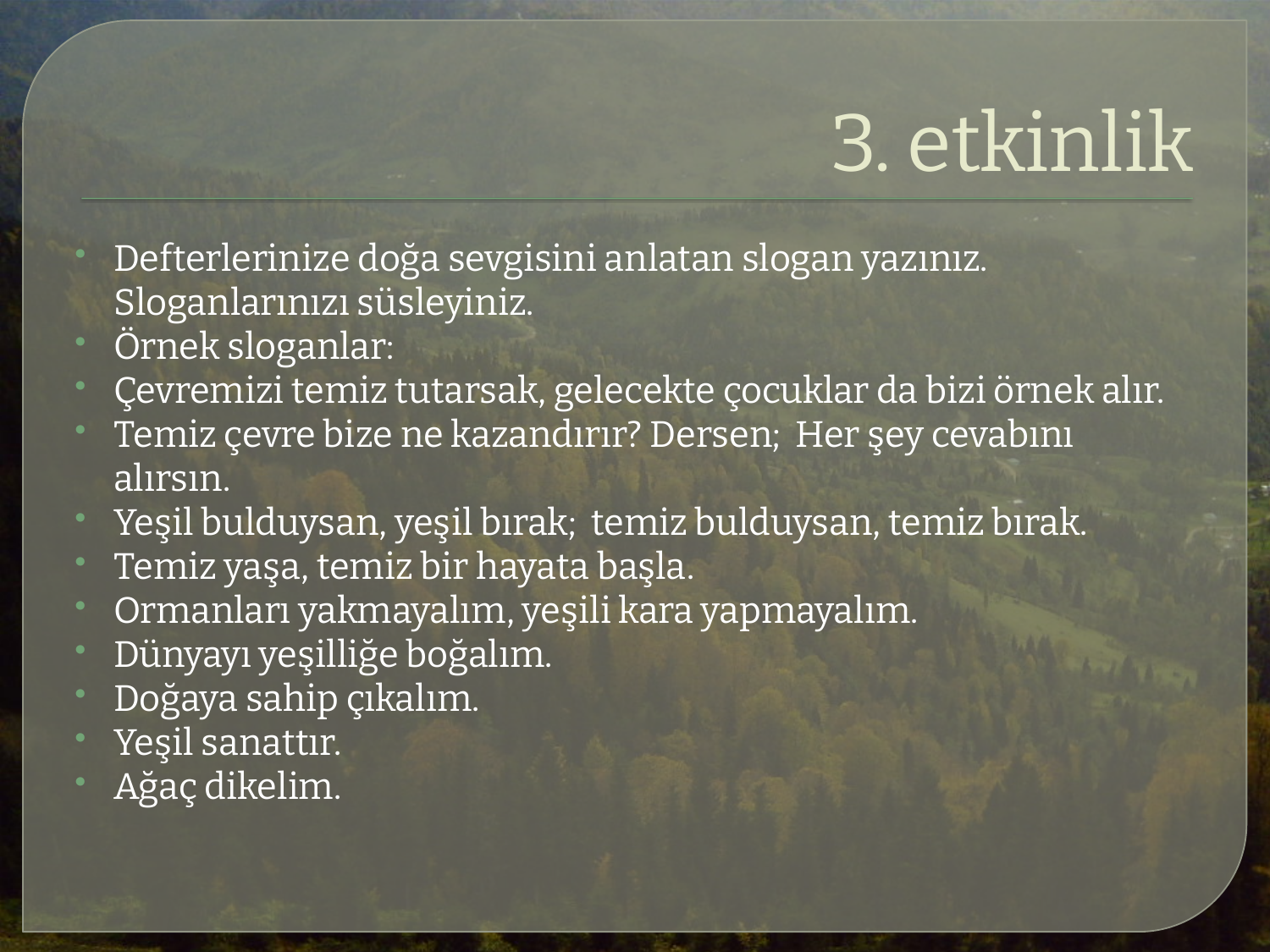

# 3. etkinlik
Defterlerinize doğa sevgisini anlatan slogan yazınız.  Sloganlarınızı süsleyiniz.
Örnek sloganlar:
Çevremizi temiz tutarsak, gelecekte çocuklar da bizi örnek alır.
Temiz çevre bize ne kazandırır? Dersen;  Her şey cevabını alırsın.
Yeşil bulduysan, yeşil bırak;  temiz bulduysan, temiz bırak.
Temiz yaşa, temiz bir hayata başla.
Ormanları yakmayalım, yeşili kara yapmayalım.
Dünyayı yeşilliğe boğalım.
Doğaya sahip çıkalım.
Yeşil sanattır.
Ağaç dikelim.